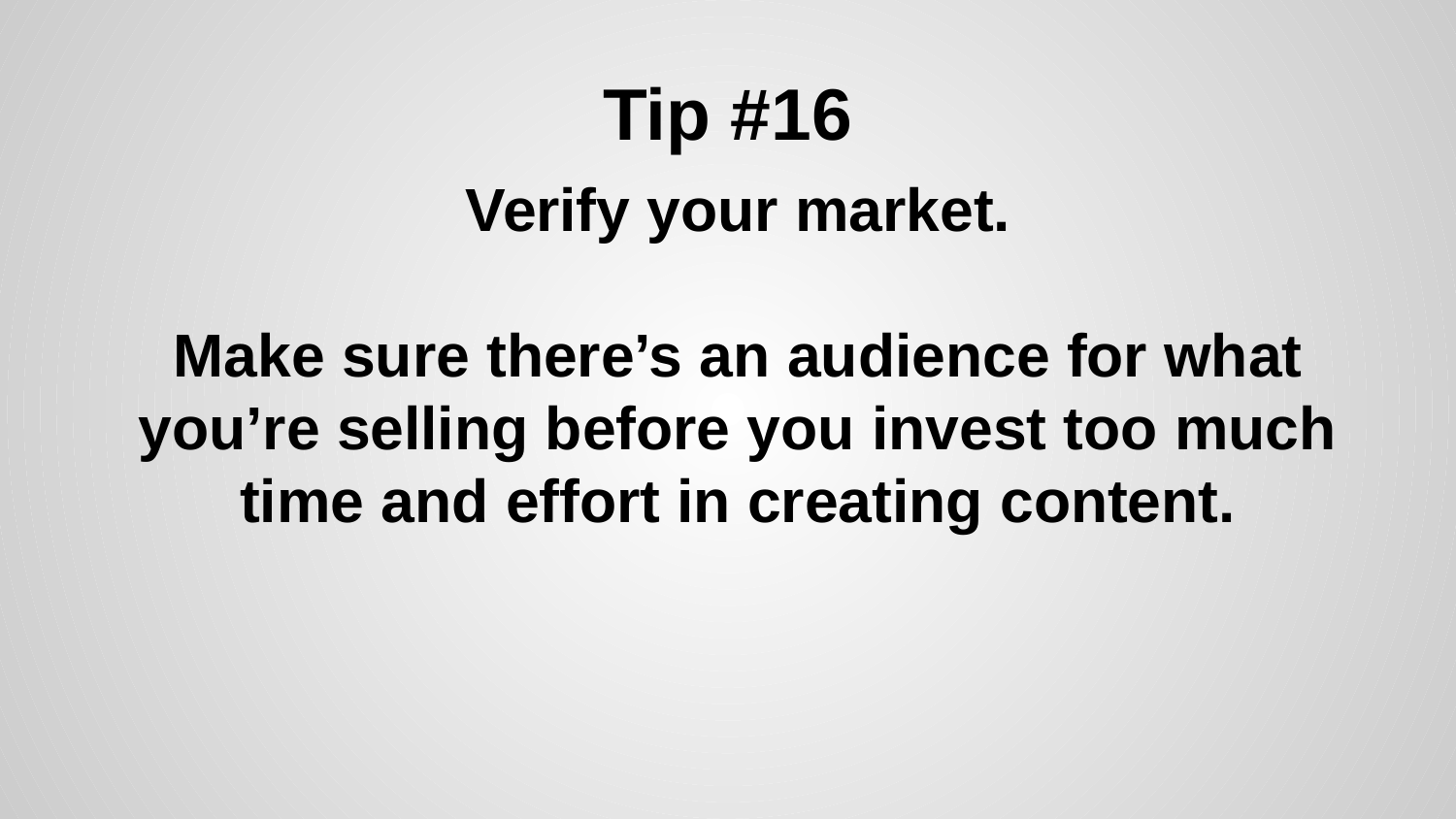

# Tip #16

Verify your market.

Make sure there’s an audience for what you’re selling before you invest too much time and effort in creating content.